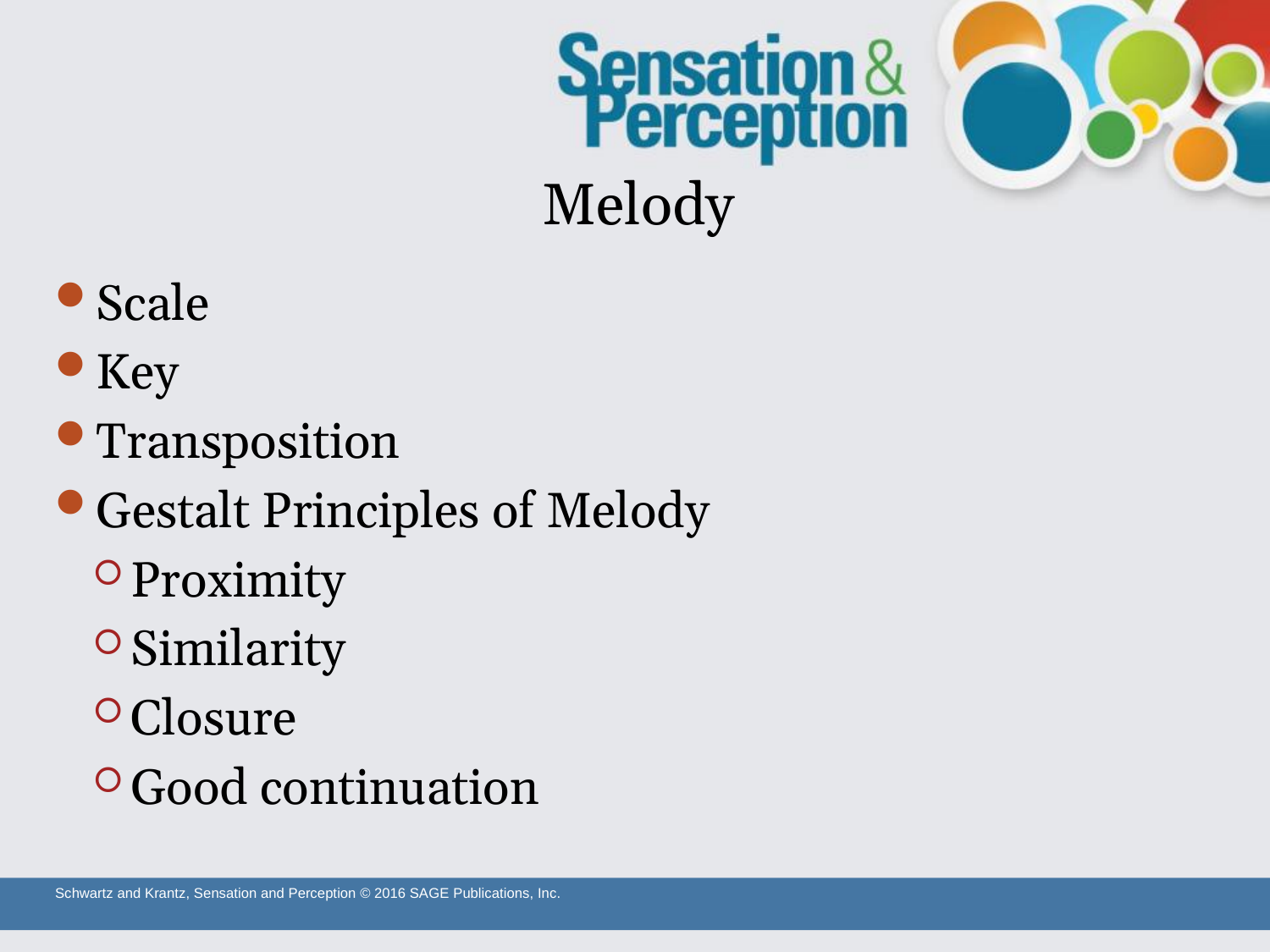

# Melody
Scale
Key
Transposition
Gestalt Principles of Melody
Proximity
Similarity
Closure
Good continuation
Schwartz and Krantz, Sensation and Perception © 2016 SAGE Publications, Inc.